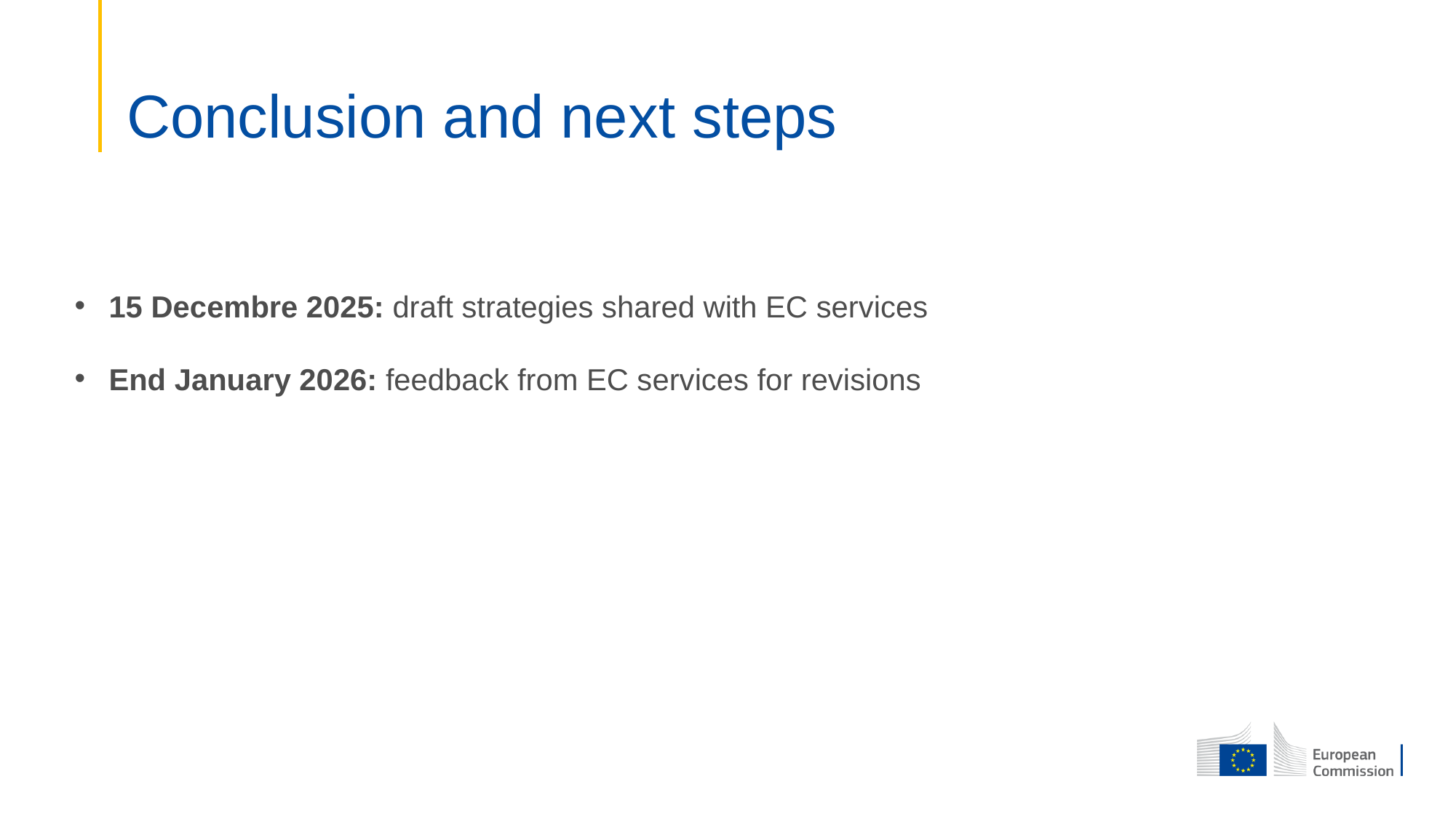

# Conclusion and next steps

15 Decembre 2025: draft strategies shared with EC services

End January 2026: feedback from EC services for revisions